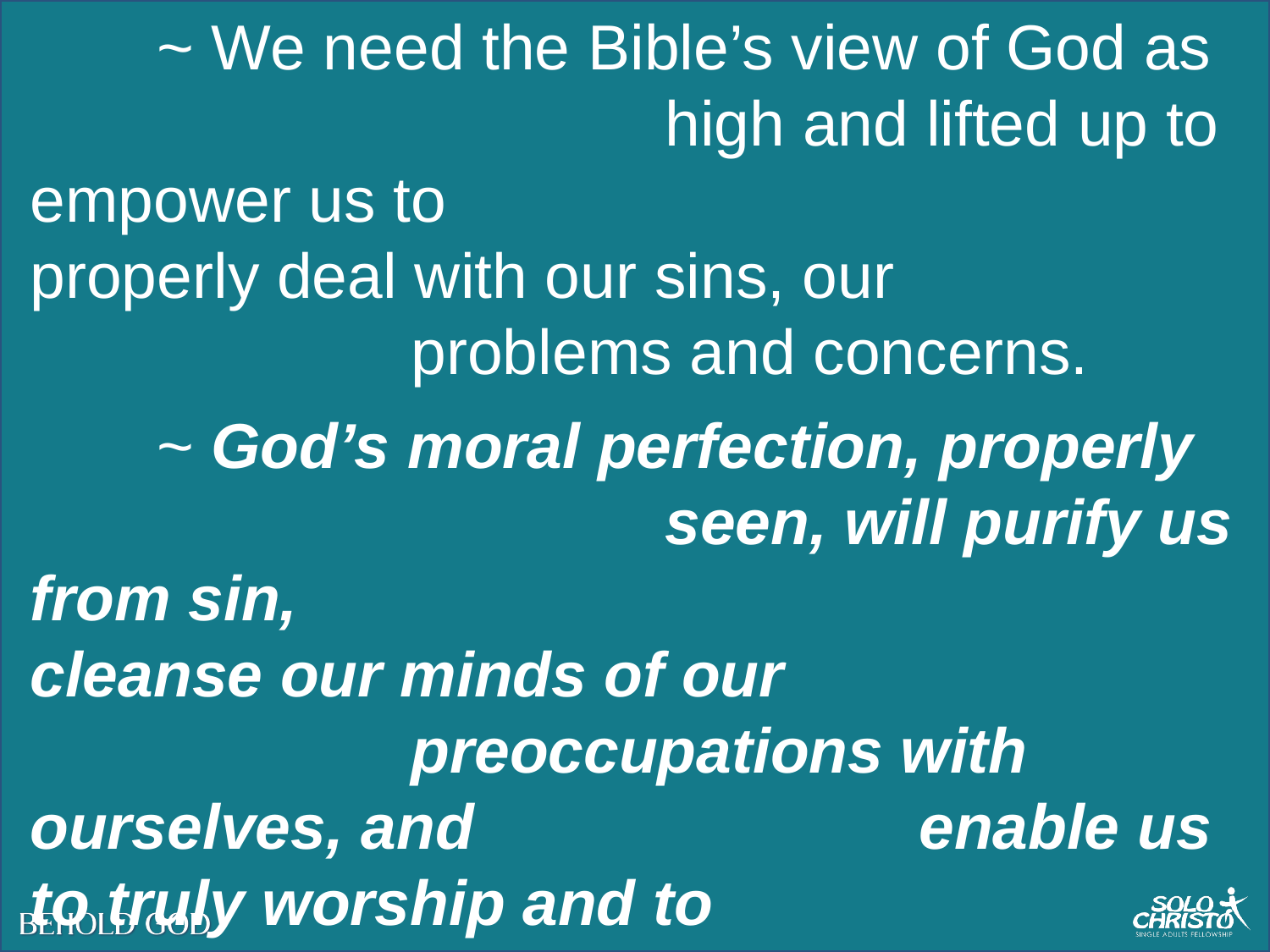

~ We need the Bible’s view of God as 					high and lifted up to empower us to 					properly deal with our sins, our 						problems and concerns.
	~ God’s moral perfection, properly 					seen, will purify us from sin, 						cleanse our minds of our 						preoccupations with οurselves, and 				enable us to truly worship and to 					gladly serve our Lord.